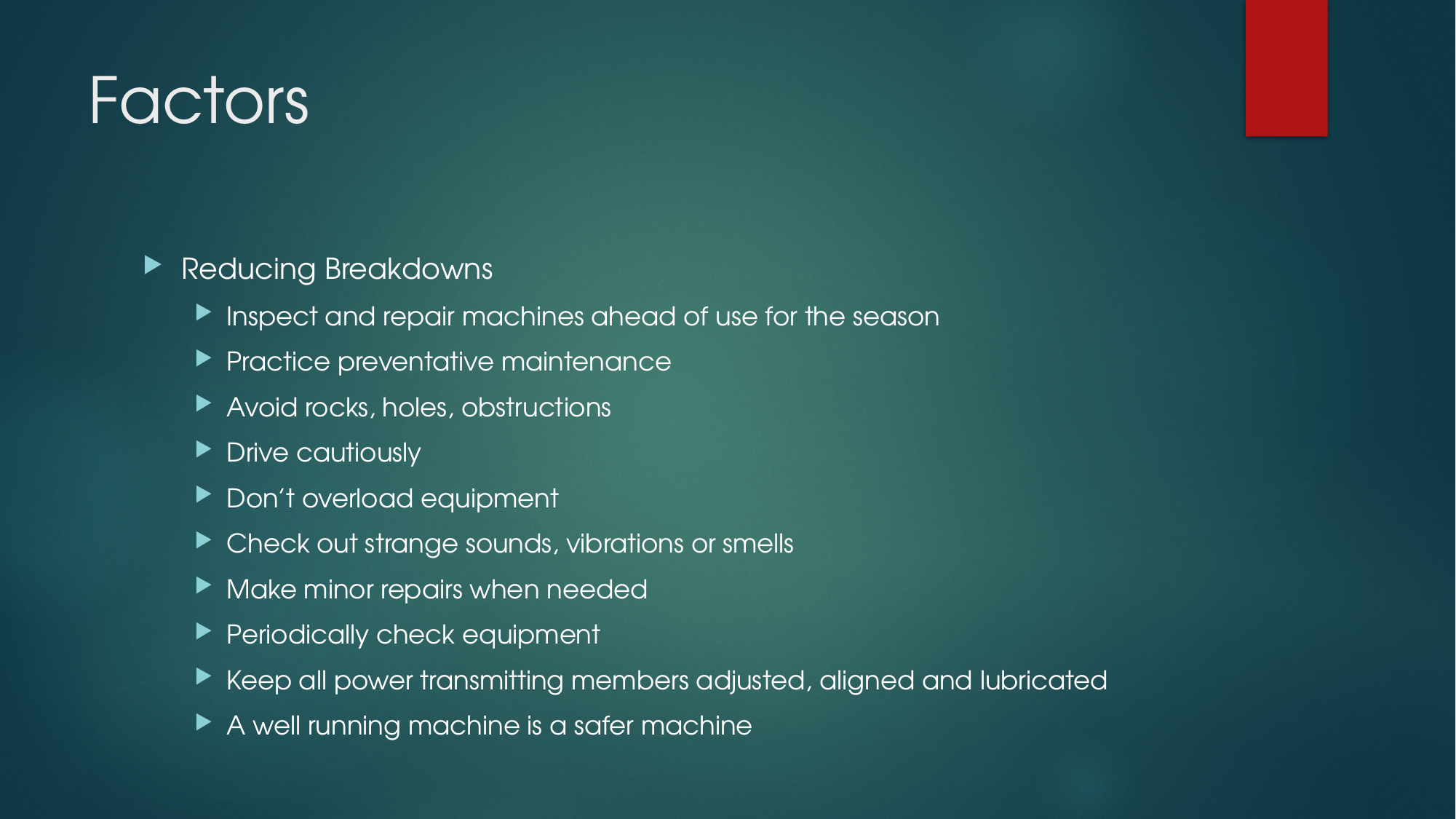

# Factors
Reducing Breakdowns
Inspect and repair machines ahead of use for the season
Practice preventative maintenance
Avoid rocks, holes, obstructions
Drive cautiously
Don’t overload equipment
Check out strange sounds, vibrations or smells
Make minor repairs when needed
Periodically check equipment
Keep all power transmitting members adjusted, aligned and lubricated
A well running machine is a safer machine